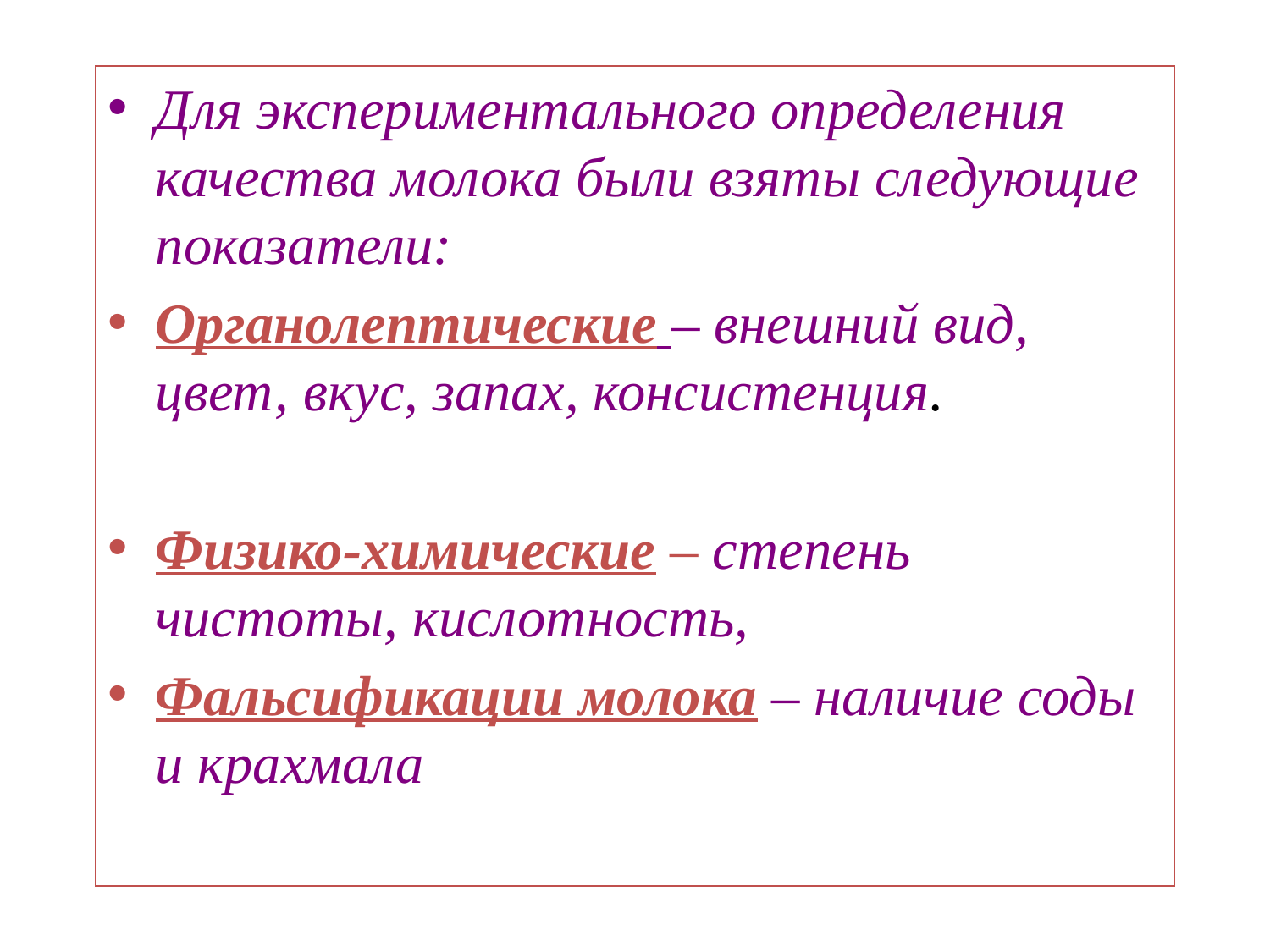

Для экспериментального определения качества молока были взяты следующие показатели:
Органолептические – внешний вид, цвет, вкус, запах, консистенция.

Физико-химические – степень чистоты, кислотность,
Фальсификации молока – наличие соды и крахмала